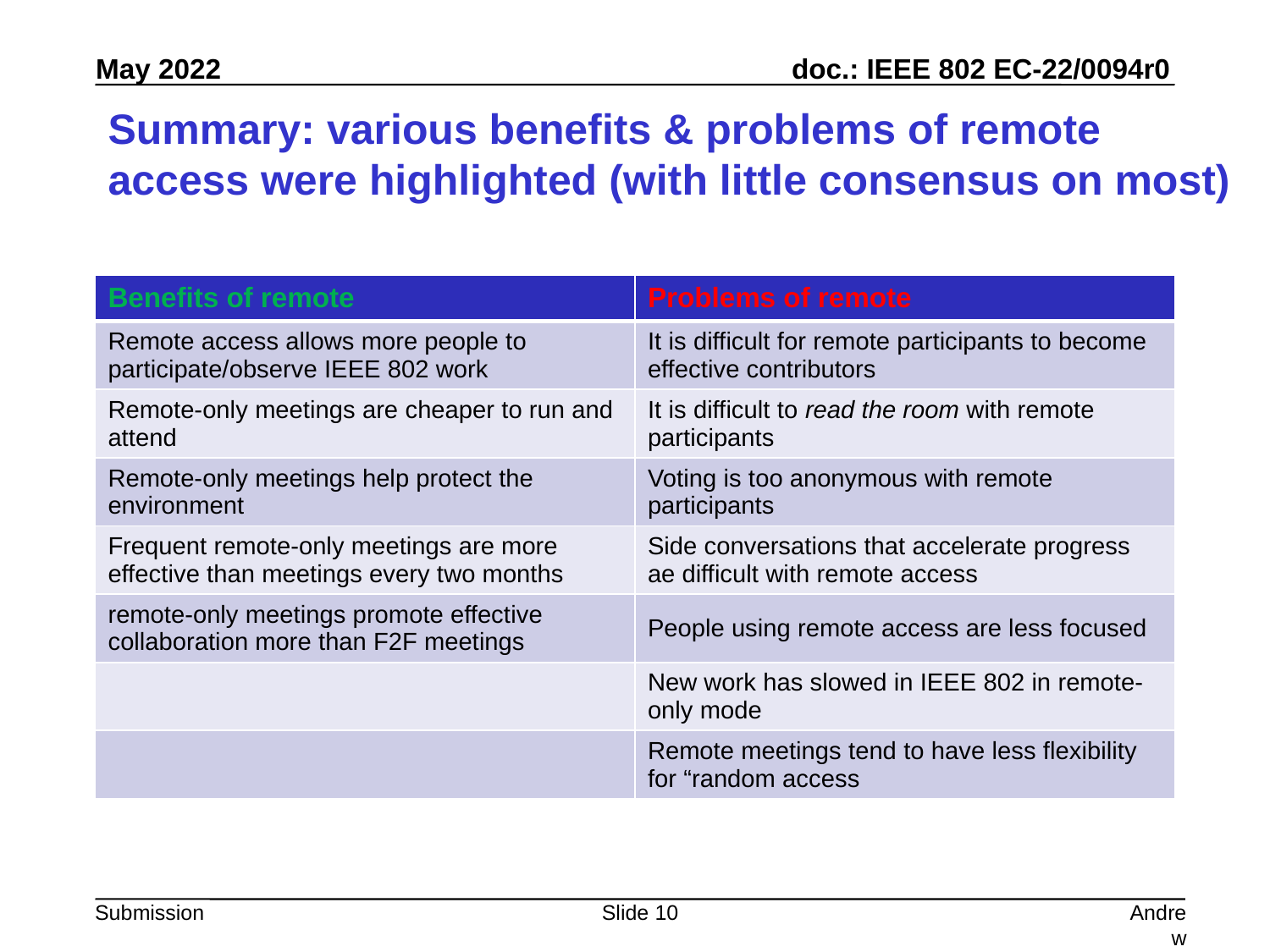

# Summary: various benefits & problems of remote access were highlighted (with little consensus on most)
| Benefits of remote | Problems of remote |
| --- | --- |
| Remote access allows more people to participate/observe IEEE 802 work | It is difficult for remote participants to become effective contributors |
| Remote-only meetings are cheaper to run and attend | It is difficult to read the room with remote participants |
| Remote-only meetings help protect the environment | Voting is too anonymous with remote participants |
| Frequent remote-only meetings are more effective than meetings every two months | Side conversations that accelerate progress ae difficult with remote access |
| remote-only meetings promote effective collaboration more than F2F meetings | People using remote access are less focused |
|  | New work has slowed in IEEE 802 in remote-only mode |
|  | Remote meetings tend to have less flexibility for “random access |
Slide 10
Andrew Myles, Cisco